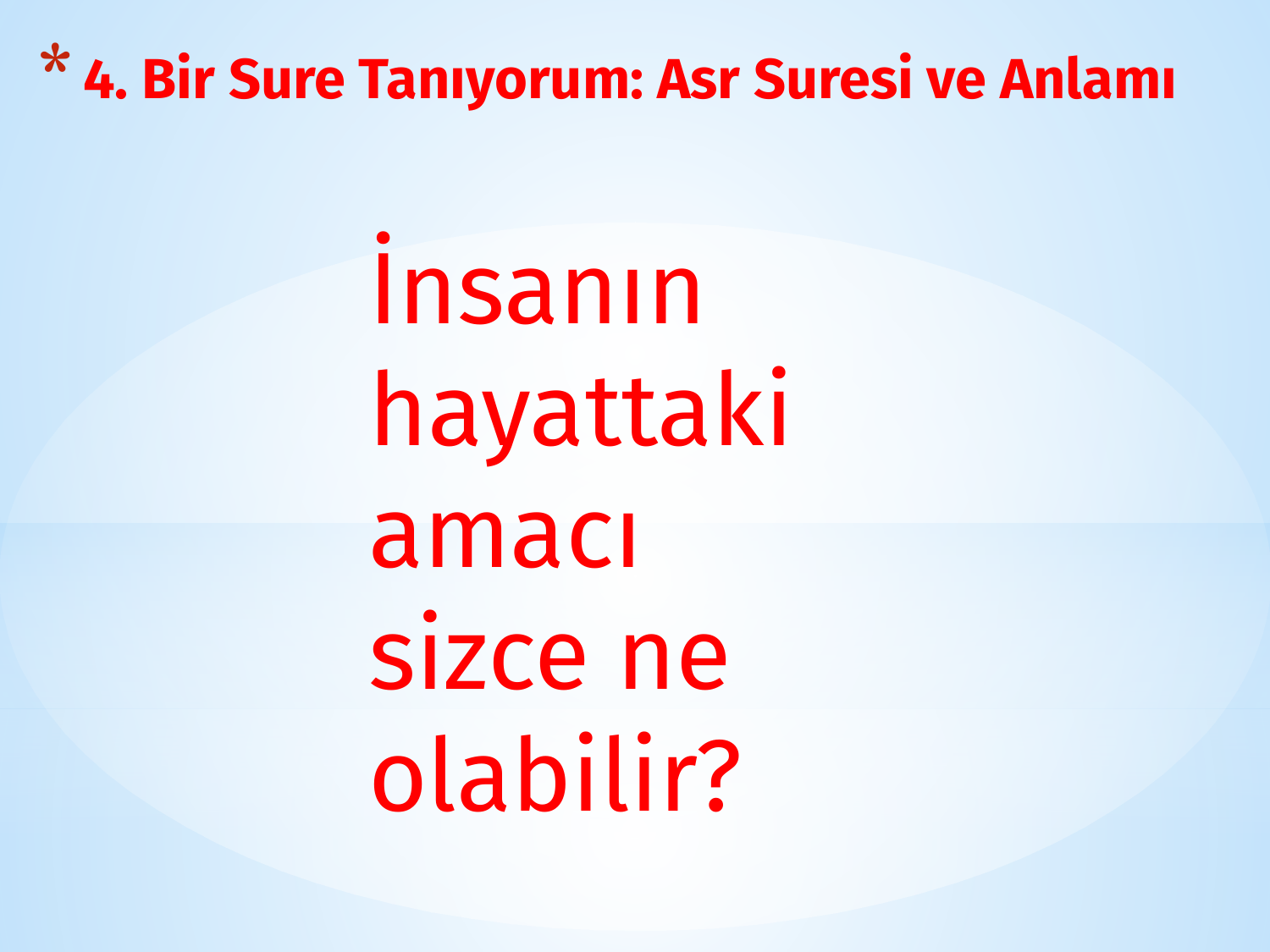

# 4. Bir Sure Tanıyorum: Asr Suresi ve Anlamı
İnsanın hayattaki amacı sizce ne olabilir?